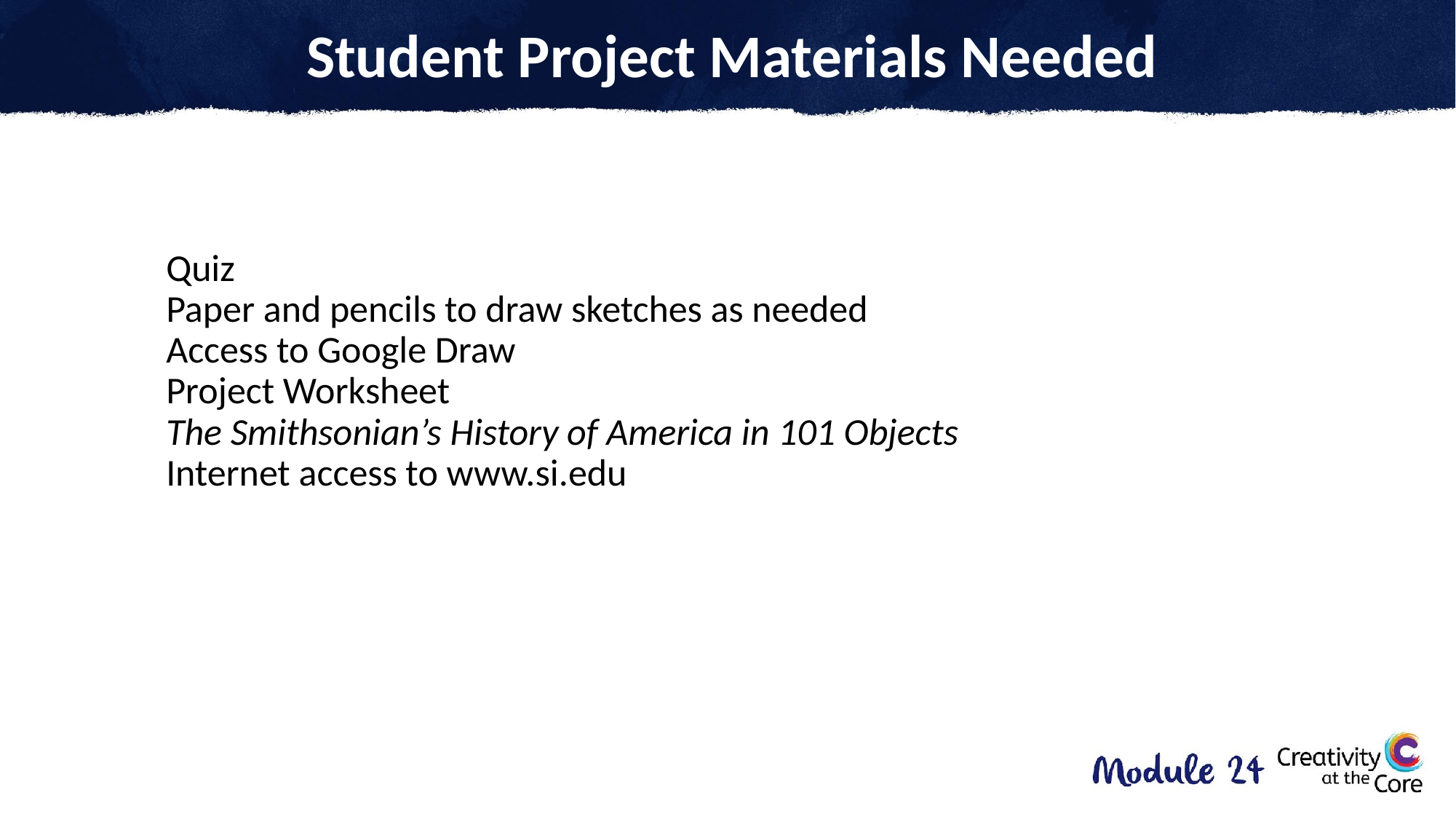

# Student Project Materials Needed

Quiz
Paper and pencils to draw sketches as needed
Access to Google Draw
Project Worksheet
The Smithsonian’s History of America in 101 Objects
Internet access to www.si.edu